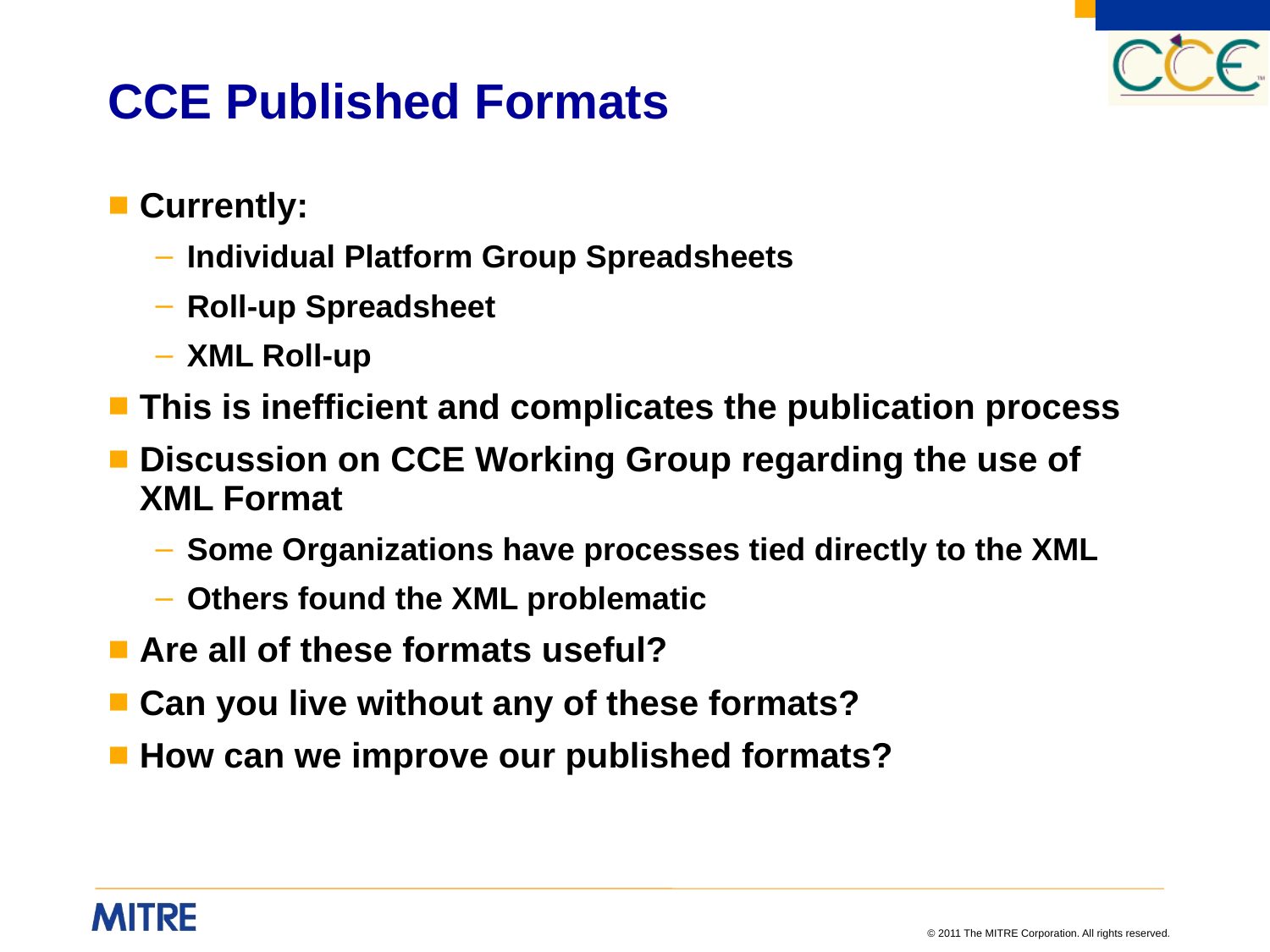

# CCE Published Formats
Currently:
Individual Platform Group Spreadsheets
Roll-up Spreadsheet
XML Roll-up
This is inefficient and complicates the publication process
Discussion on CCE Working Group regarding the use of XML Format
Some Organizations have processes tied directly to the XML
Others found the XML problematic
Are all of these formats useful?
Can you live without any of these formats?
How can we improve our published formats?